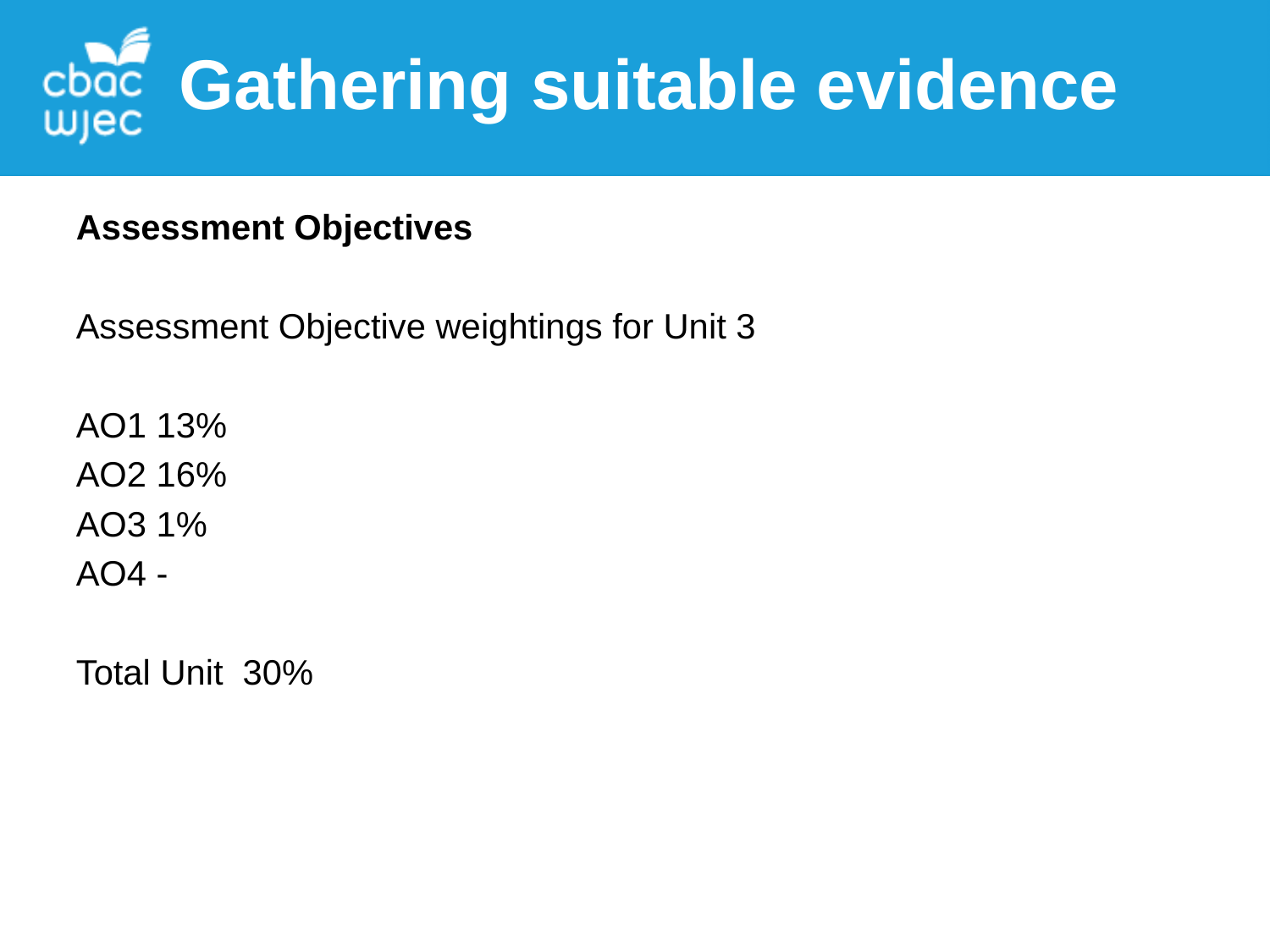

Gathering suitable evidence
Assessment Objectives

Assessment Objective weightings for Unit 3

AO1 13%
AO2 16%
AO3 1%
AO4 -

Total Unit  30%